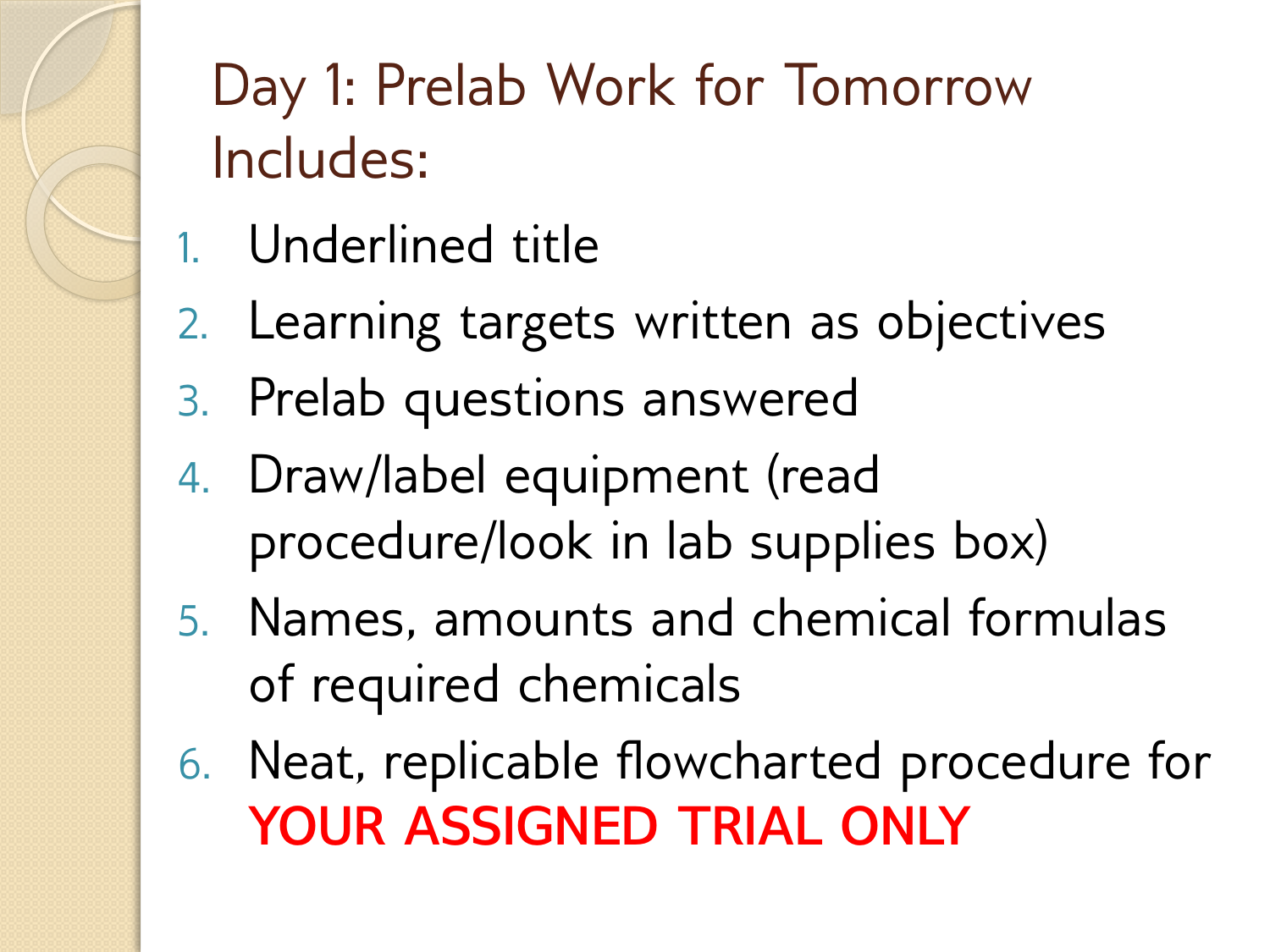

# Day 1: Prelab Work for Tomorrow Includes:
Underlined title
Learning targets written as objectives
Prelab questions answered
Draw/label equipment (read procedure/look in lab supplies box)
Names, amounts and chemical formulas of required chemicals
Neat, replicable flowcharted procedure for YOUR ASSIGNED TRIAL ONLY